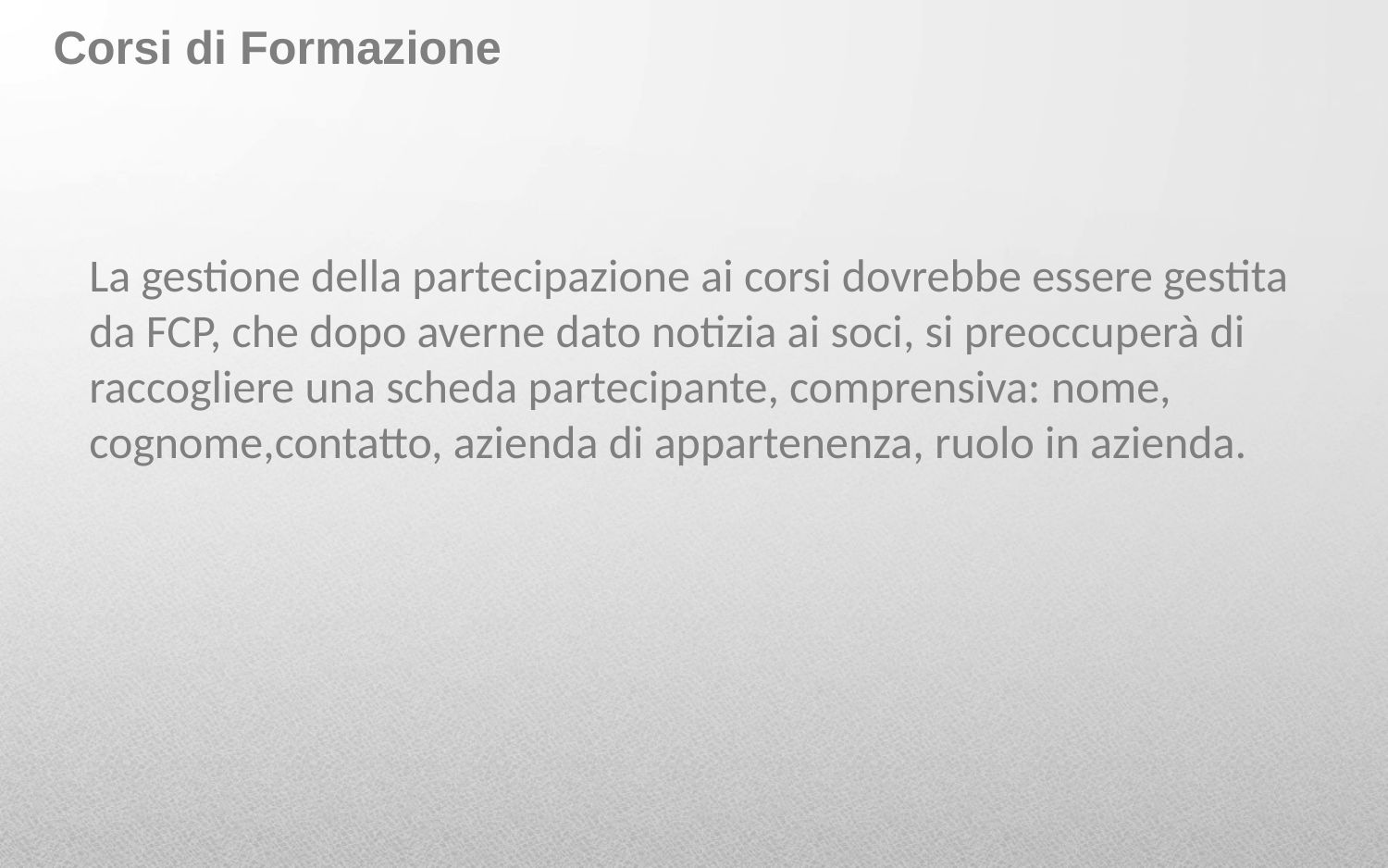

# Corsi di Formazione
La gestione della partecipazione ai corsi dovrebbe essere gestita da FCP, che dopo averne dato notizia ai soci, si preoccuperà di raccogliere una scheda partecipante, comprensiva: nome, cognome,contatto, azienda di appartenenza, ruolo in azienda.